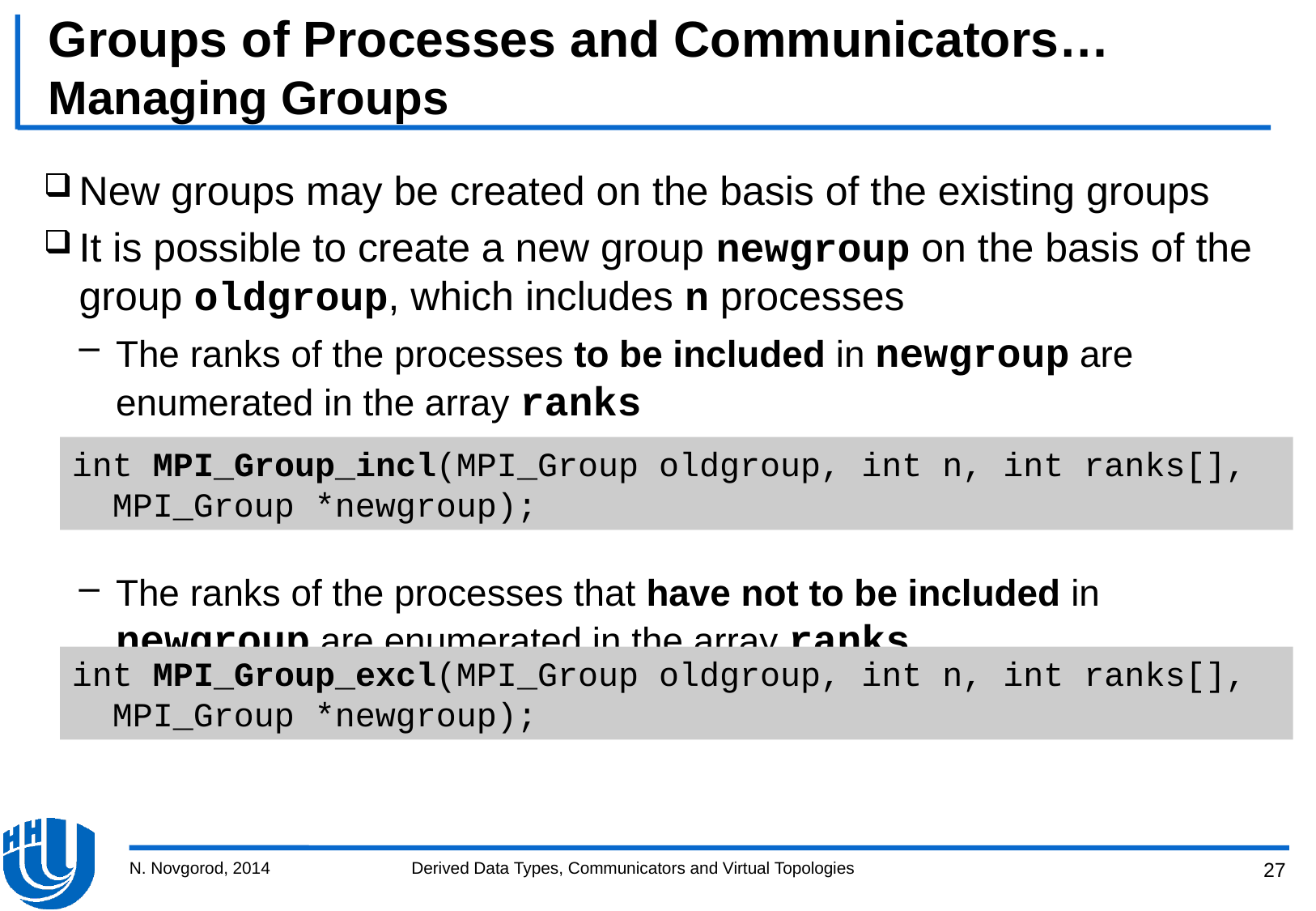

# Groups of Processes and Communicators… Managing Groups
New groups may be created on the basis of the existing groups
It is possible to create a new group newgroup on the basis of the group oldgroup, which includes n processes
The ranks of the processes to be included in newgroup are enumerated in the array ranks

The ranks of the processes that have not to be included in newgroup are enumerated in the array ranks
int MPI_Group_incl(MPI_Group oldgroup, int n, int ranks[],
  MPI_Group *newgroup);
int MPI_Group_excl(MPI_Group oldgroup, int n, int ranks[],
  MPI_Group *newgroup);
N. Novgorod, 2014
Derived Data Types, Communicators and Virtual Topologies
27